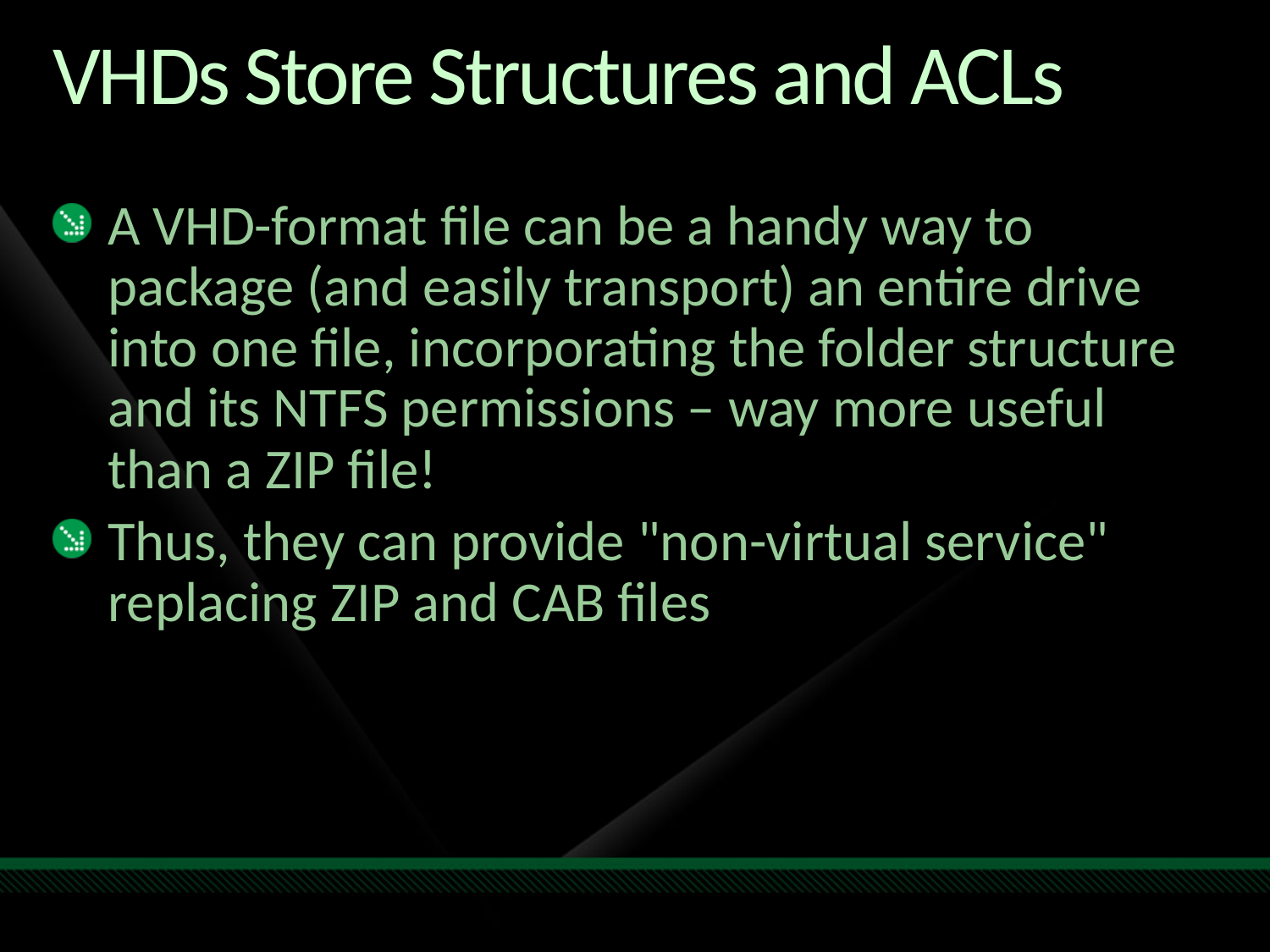

# VHDs Store Structures and ACLs
A VHD-format file can be a handy way to package (and easily transport) an entire drive into one file, incorporating the folder structure and its NTFS permissions – way more useful than a ZIP file!
Thus, they can provide "non-virtual service" replacing ZIP and CAB files